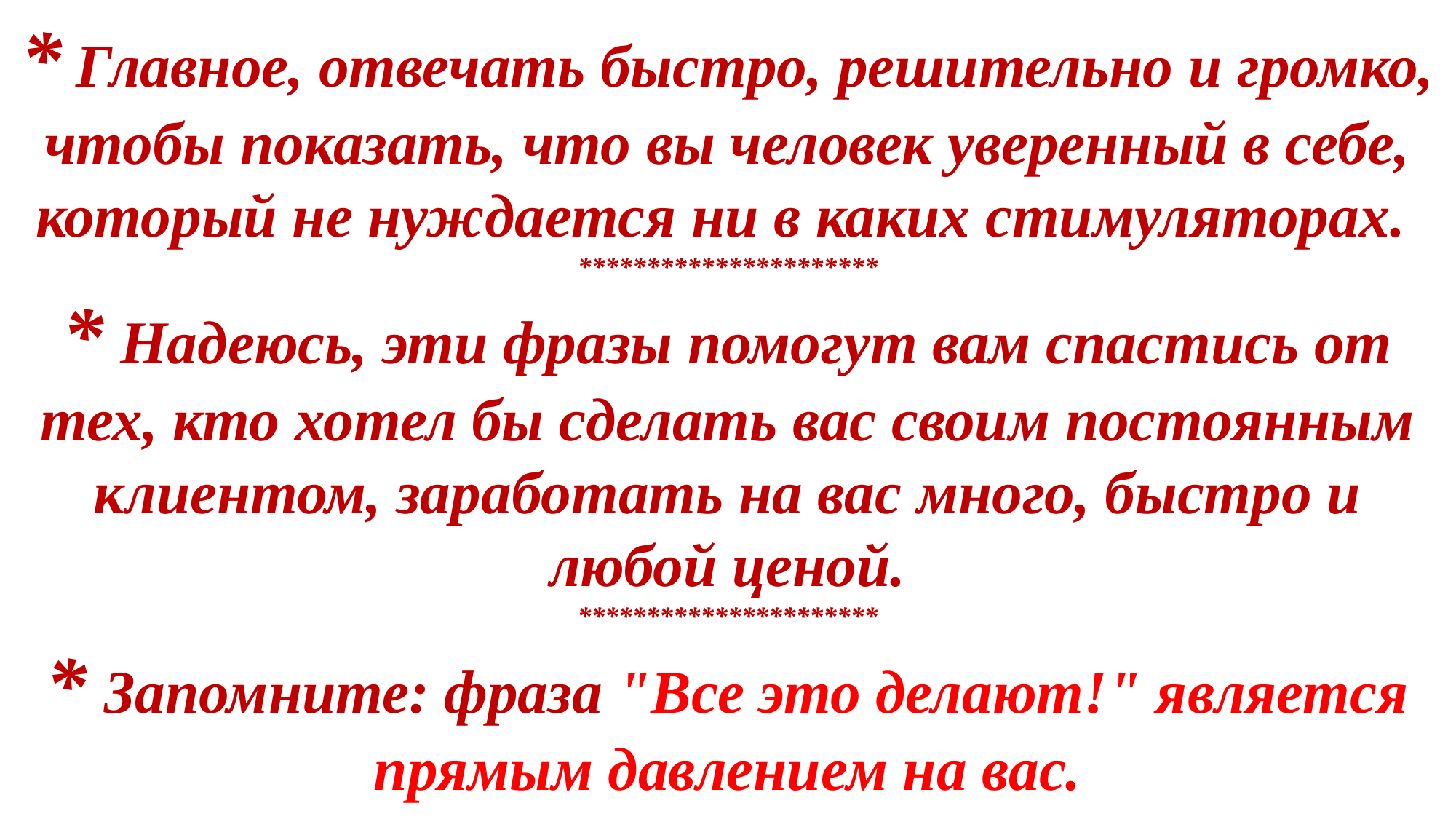

* Главное, отвечать быстро, решительно и громко, чтобы показать, что вы человек уверенный в себе, который не нуждается ни в каких стимуляторах.
**********************
* Надеюсь, эти фразы помогут вам спастись от тех, кто хотел бы сделать вас своим постоянным клиентом, заработать на вас много, быстро и любой ценой.
**********************
* Запомните: фраза "Все это делают!" является прямым давлением на вас.